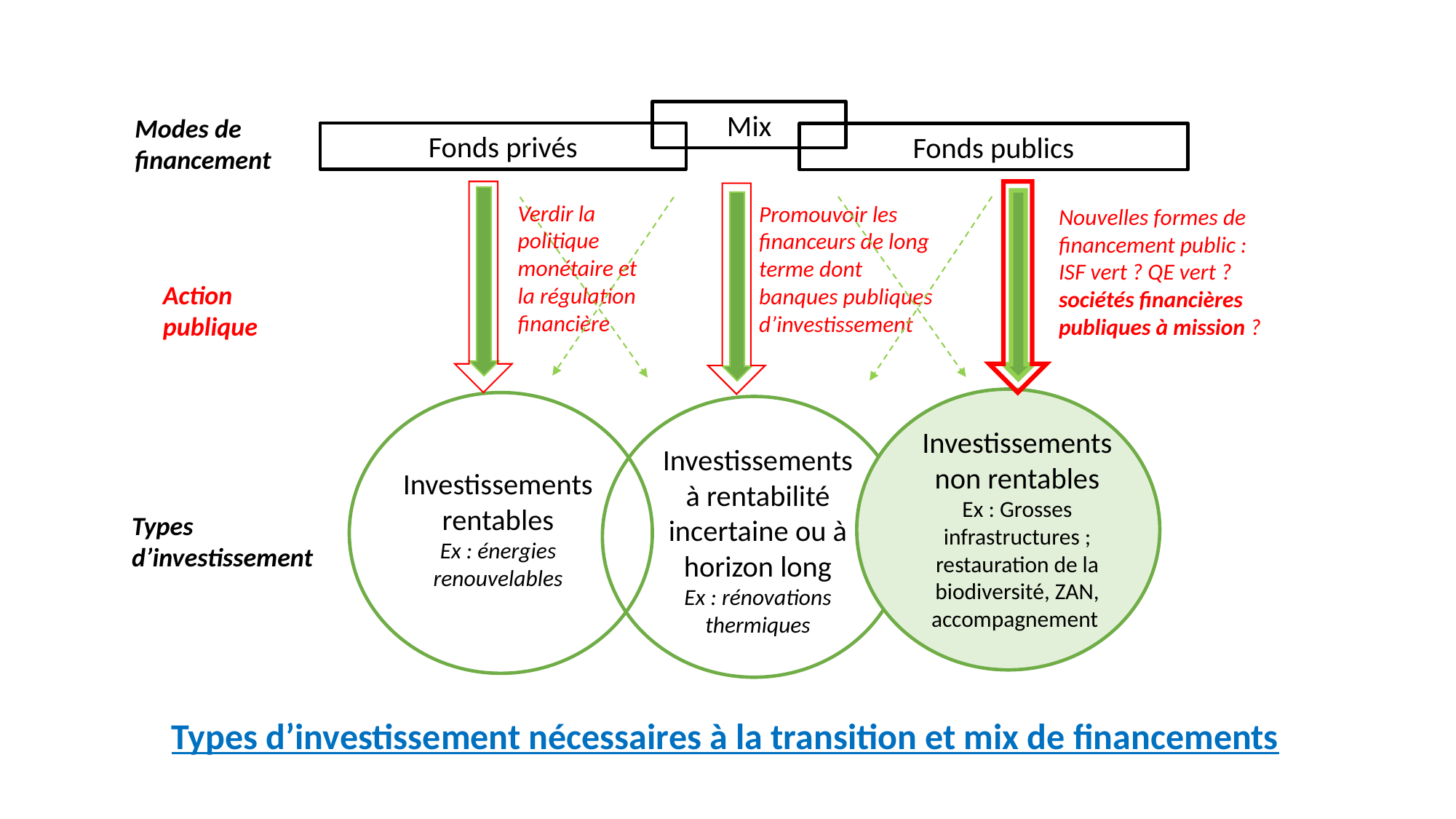

Mix
Modes de financement
Fonds privés
Fonds publics

Verdir la politique monétaire et la régulation financière
Promouvoir les financeurs de long terme dont banques publiques d’investissement
Nouvelles formes de financement public : ISF vert ? QE vert ? sociétés financières publiques à mission ?
Action publique

Investissements non rentables
Ex : Grosses infrastructures ; restauration de la biodiversité, ZAN, accompagnement
Investissements à rentabilité incertaine ou à horizon long
Ex : rénovations thermiques
Investissements rentables
Ex : énergies renouvelables
Types d’investissement
Types d’investissement nécessaires à la transition et mix de financements